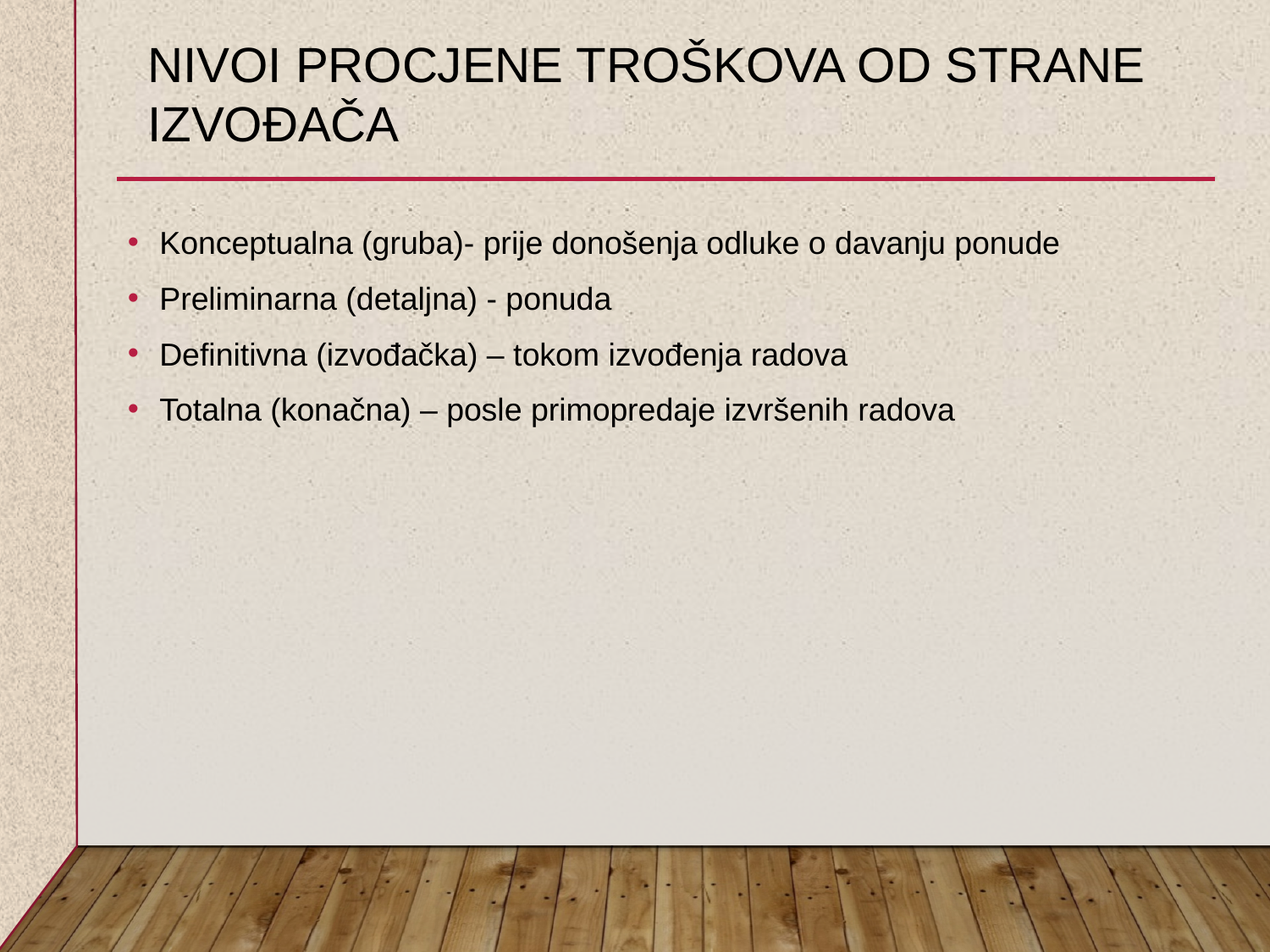

# NIVOI procjenE troškova od strane izvođača
Konceptualna (gruba)- prije donošenja odluke o davanju ponude
Preliminarna (detaljna) - ponuda
Definitivna (izvođačka) – tokom izvođenja radova
Totalna (konačna) – posle primopredaje izvršenih radova